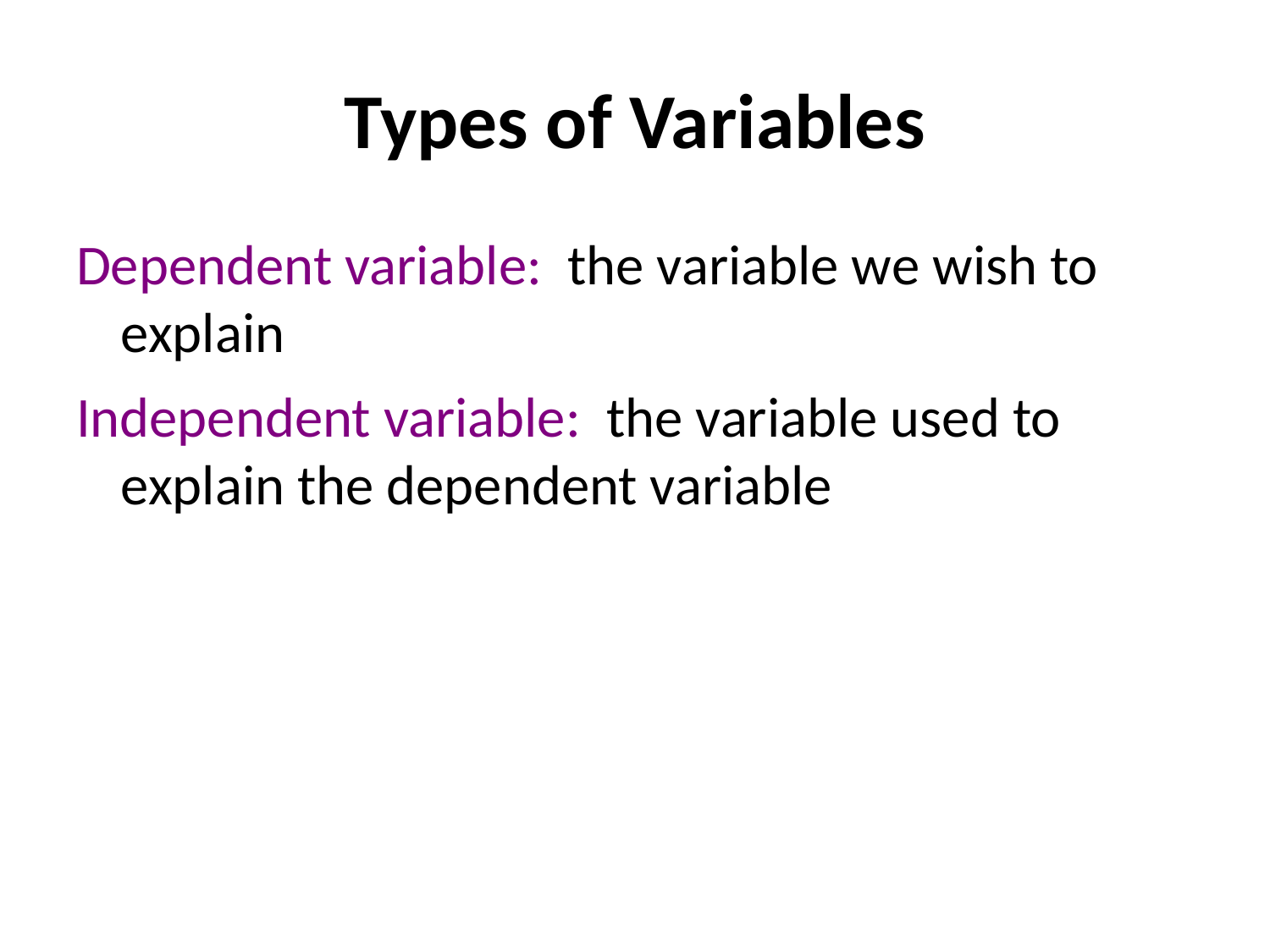

# Types of Variables
Dependent variable:  the variable we wish to explain
Independent variable:  the variable used to explain the dependent variable